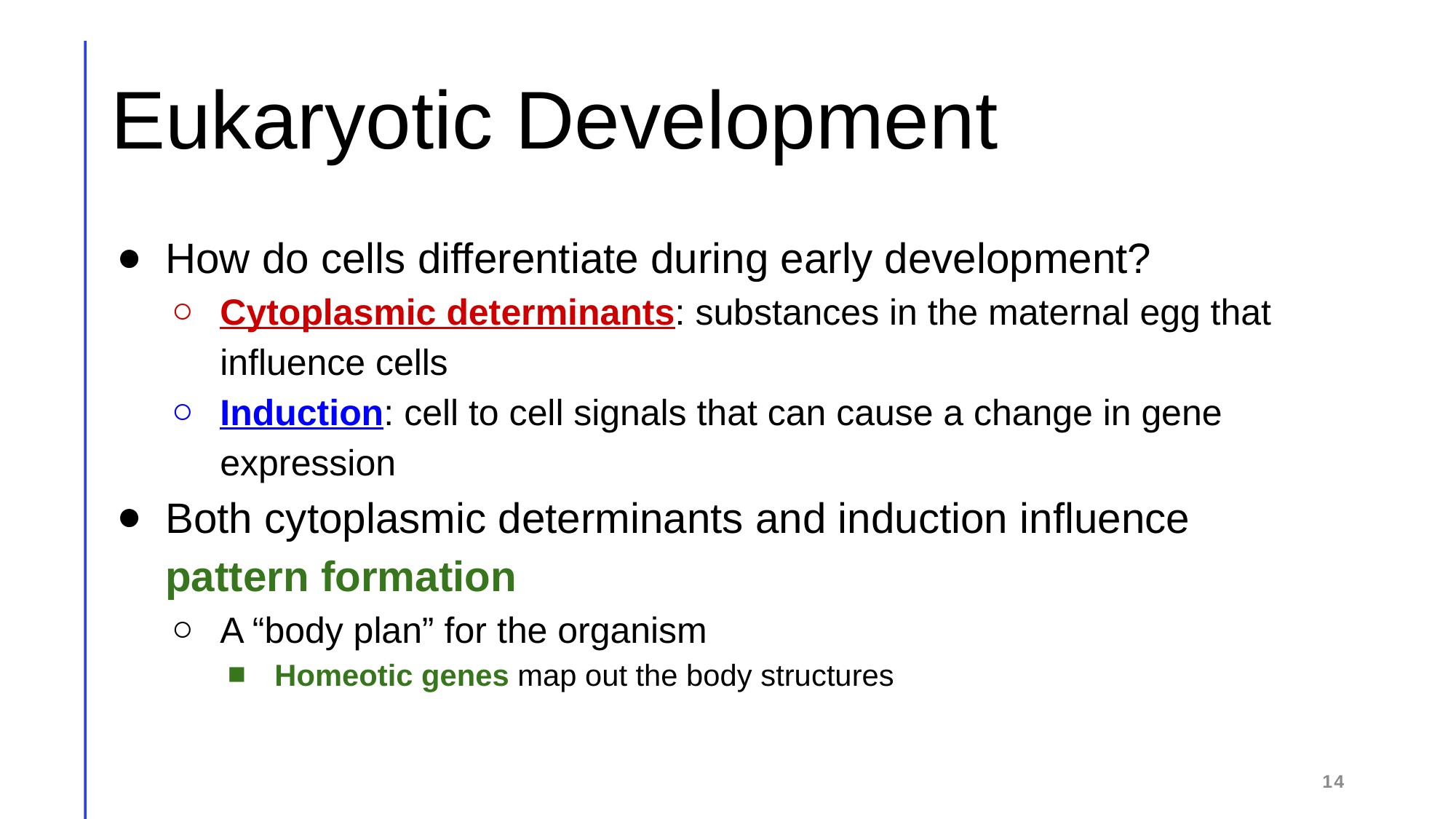

# Eukaryotic Development
How do cells differentiate during early development?
Cytoplasmic determinants: substances in the maternal egg that influence cells
Induction: cell to cell signals that can cause a change in gene expression
Both cytoplasmic determinants and induction influence pattern formation
A “body plan” for the organism
Homeotic genes map out the body structures

14